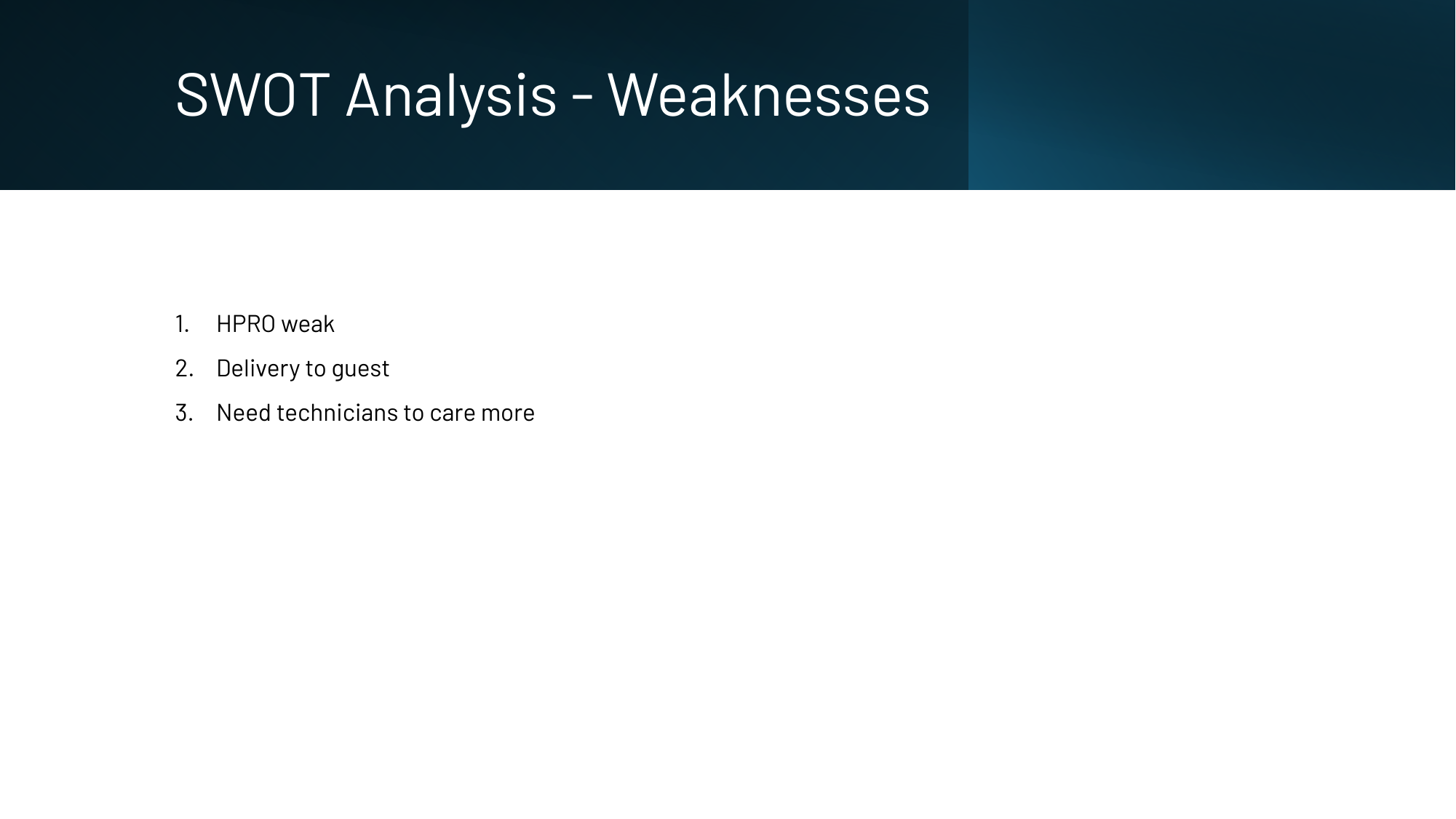

# SWOT Analysis - Weaknesses
HPRO weak
Delivery to guest
Need technicians to care more